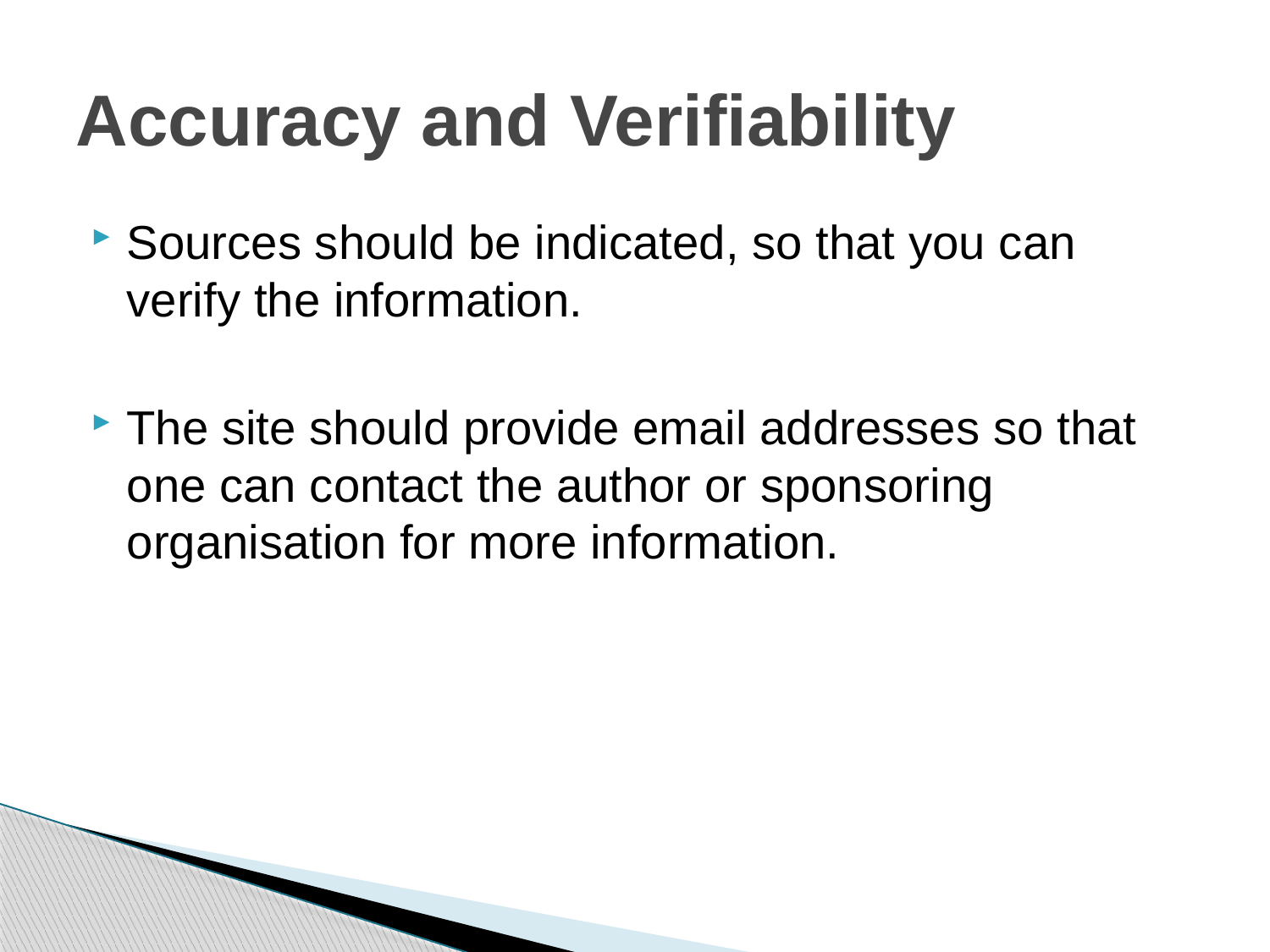

# Accuracy and Verifiability
Sources should be indicated, so that you can verify the information.

The site should provide email addresses so that one can contact the author or sponsoring organisation for more information.